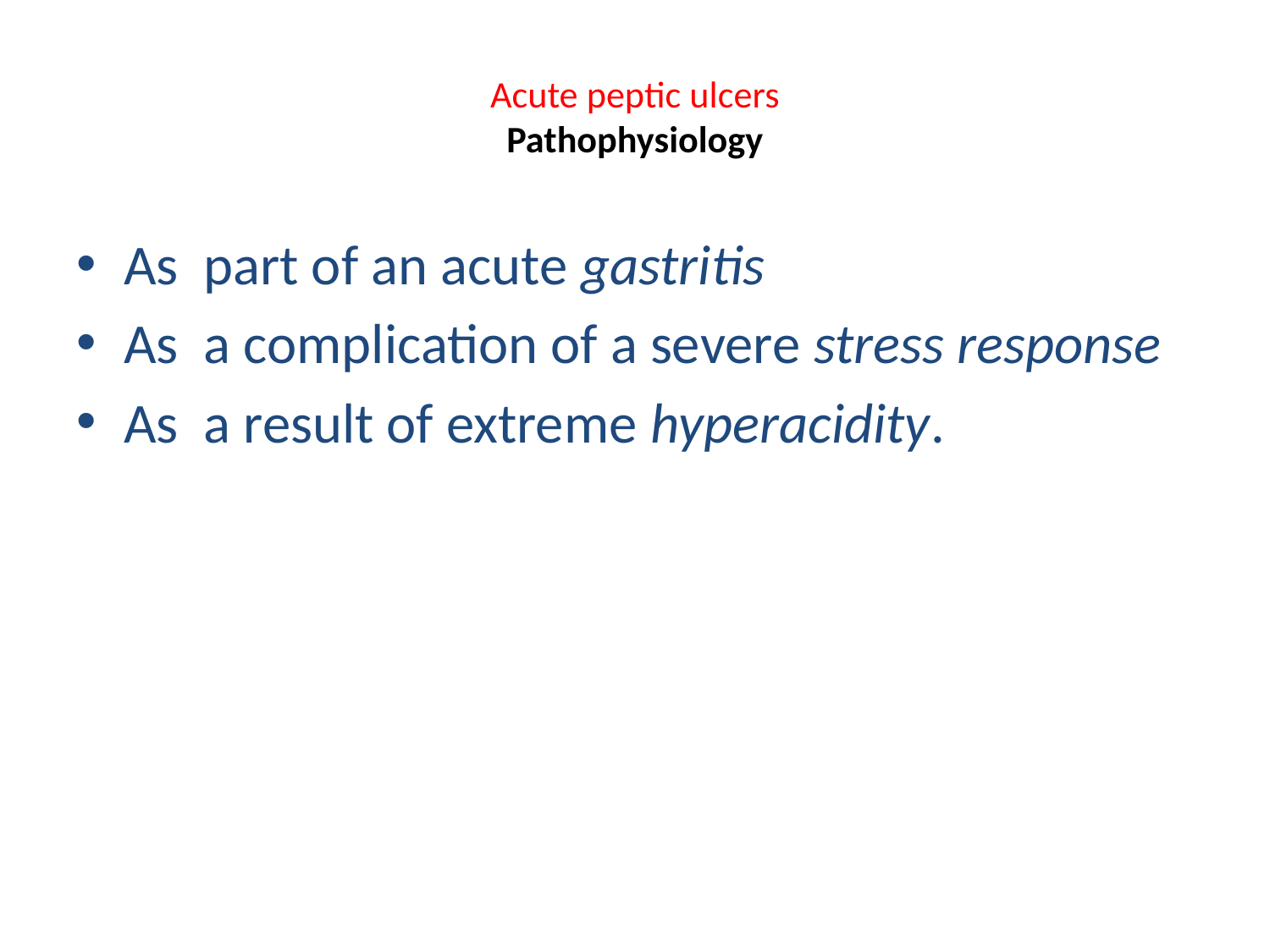

# Acute peptic ulcers Pathophysiology
As  part of an acute gastritis
As  a complication of a severe stress response
As  a result of extreme hyperacidity.